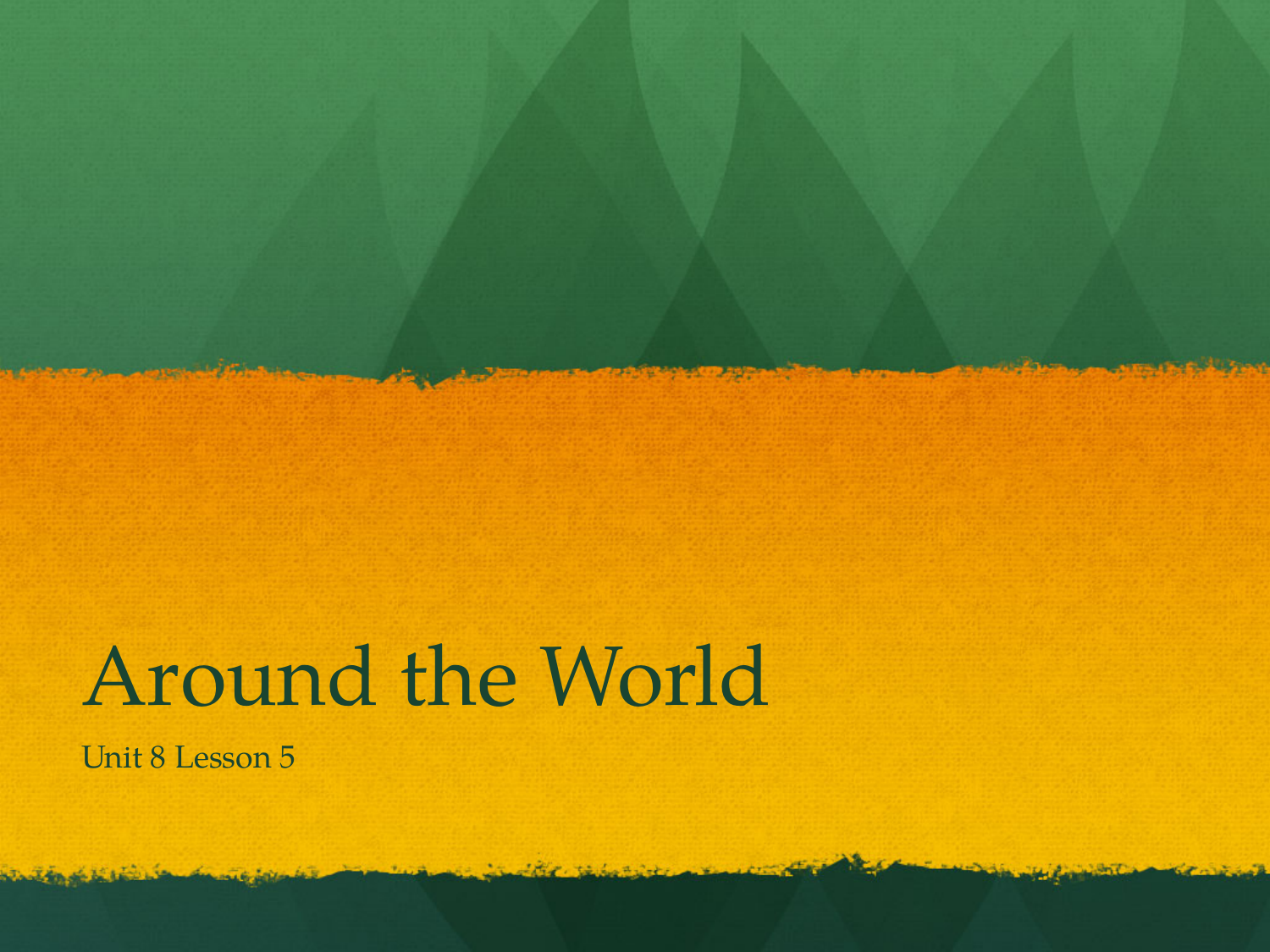

# Around the World
Unit 8 Lesson 5